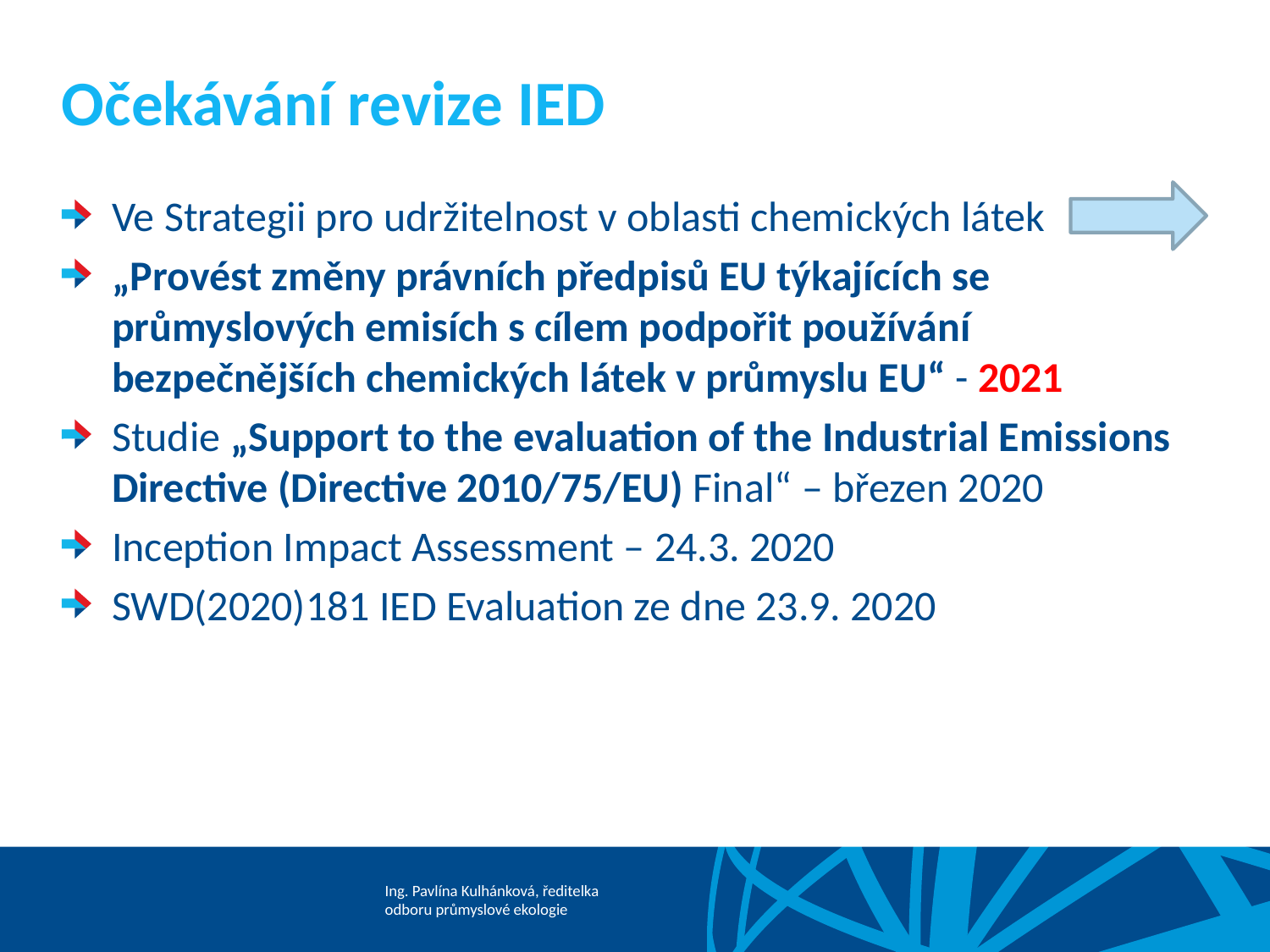

# Očekávání revize IED
Ve Strategii pro udržitelnost v oblasti chemických látek
„Provést změny právních předpisů EU týkajících se průmyslových emisích s cílem podpořit používání bezpečnějších chemických látek v průmyslu EU“ - 2021
Studie „Support to the evaluation of the Industrial Emissions Directive (Directive 2010/75/EU) Final“ – březen 2020
Inception Impact Assessment – 24.3. 2020
SWD(2020)181 IED Evaluation ze dne 23.9. 2020